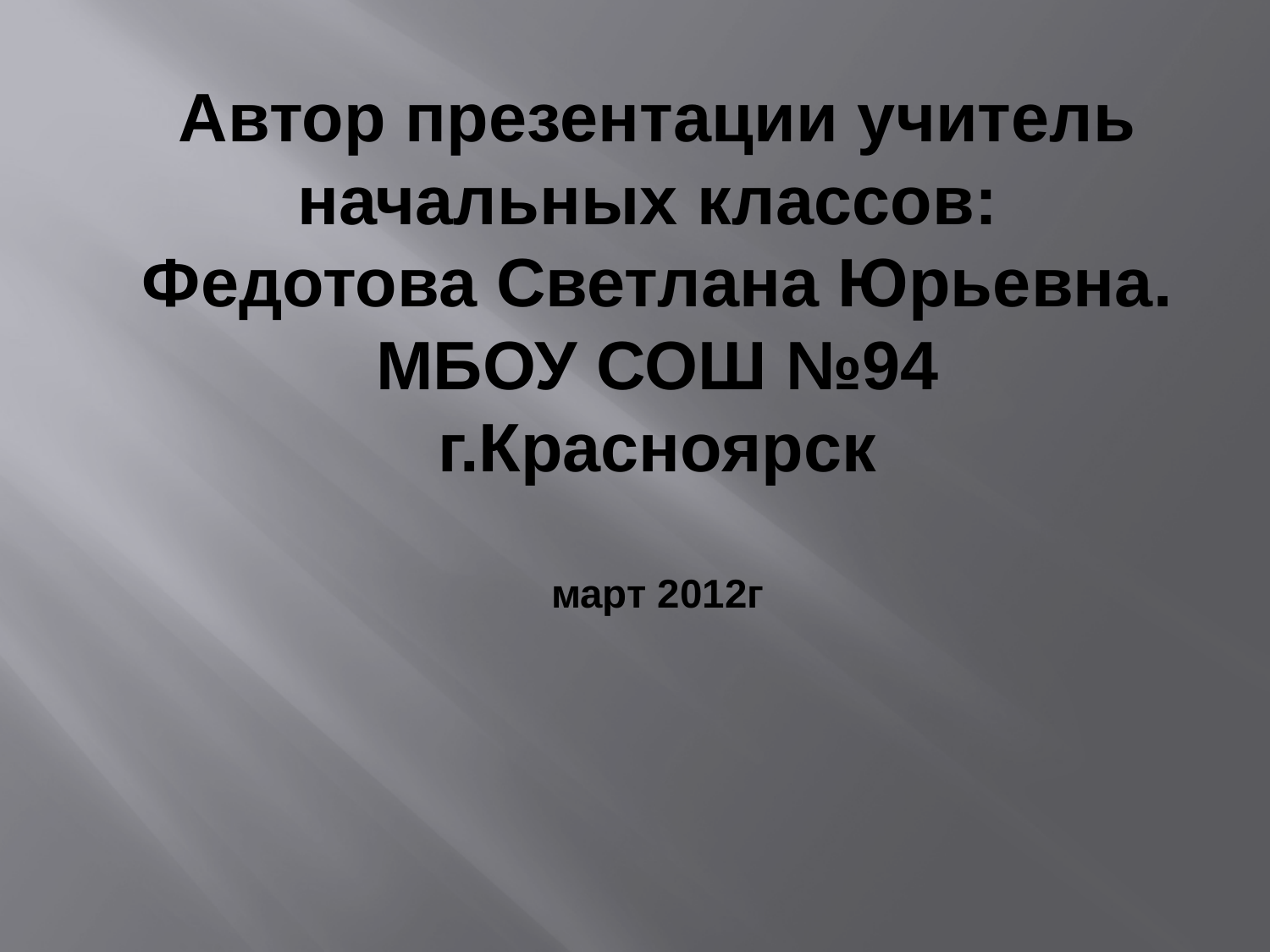

# Автор презентации учитель начальных классов:  Федотова Светлана Юрьевна. МБОУ СОШ №94 г.Красноярск март 2012г